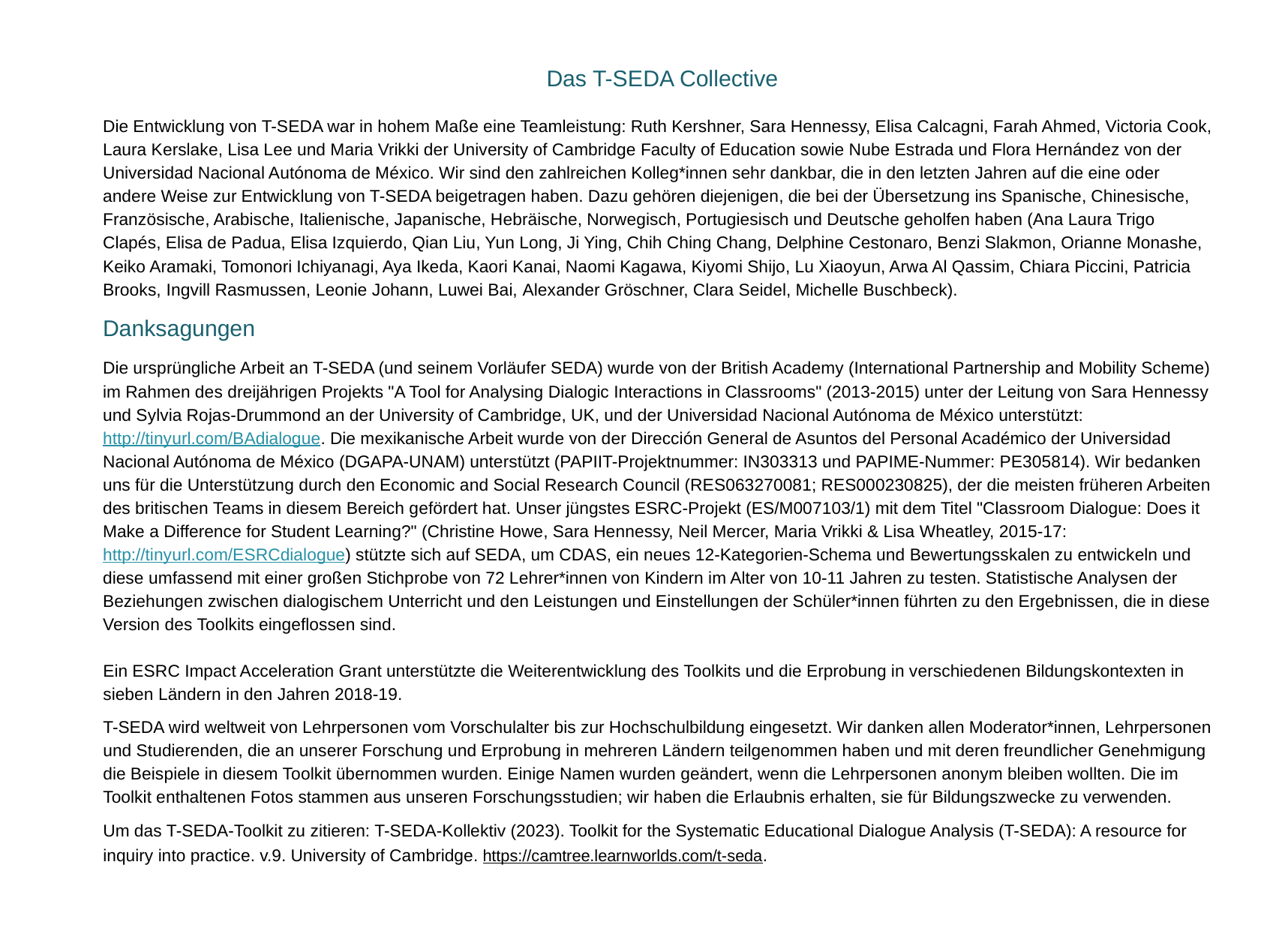

Das T-SEDA Collective

Die Entwicklung von T-SEDA war in hohem Maße eine Teamleistung: Ruth Kershner, Sara Hennessy, Elisa Calcagni, Farah Ahmed, Victoria Cook, Laura Kerslake, Lisa Lee und Maria Vrikki der University of Cambridge Faculty of Education sowie Nube Estrada und Flora Hernández von der Universidad Nacional Autónoma de México. Wir sind den zahlreichen Kolleg*innen sehr dankbar, die in den letzten Jahren auf die eine oder andere Weise zur Entwicklung von T-SEDA beigetragen haben. Dazu gehören diejenigen, die bei der Übersetzung ins Spanische, Chinesische, Französische, Arabische, Italienische, Japanische, Hebräische, Norwegisch, Portugiesisch und Deutsche geholfen haben (Ana Laura Trigo Clapés, Elisa de Padua, Elisa Izquierdo, Qian Liu, Yun Long, Ji Ying, Chih Ching Chang, Delphine Cestonaro, Benzi Slakmon, Orianne Monashe, Keiko Aramaki, Tomonori Ichiyanagi, Aya Ikeda, Kaori Kanai, Naomi Kagawa, Kiyomi Shijo, Lu Xiaoyun, Arwa Al Qassim, Chiara Piccini, Patricia Brooks, Ingvill Rasmussen, Leonie Johann, Luwei Bai, Alexander Gröschner, Clara Seidel, Michelle Buschbeck).
Danksagungen

Die ursprüngliche Arbeit an T-SEDA (und seinem Vorläufer SEDA) wurde von der British Academy (International Partnership and Mobility Scheme) im Rahmen des dreijährigen Projekts "A Tool for Analysing Dialogic Interactions in Classrooms" (2013-2015) unter der Leitung von Sara Hennessy und Sylvia Rojas-Drummond an der University of Cambridge, UK, und der Universidad Nacional Autónoma de México unterstützt: http://tinyurl.com/BAdialogue. Die mexikanische Arbeit wurde von der Dirección General de Asuntos del Personal Académico der Universidad Nacional Autónoma de México (DGAPA-UNAM) unterstützt (PAPIIT-Projektnummer: IN303313 und PAPIME-Nummer: PE305814). Wir bedanken uns für die Unterstützung durch den Economic and Social Research Council (RES063270081; RES000230825), der die meisten früheren Arbeiten des britischen Teams in diesem Bereich gefördert hat. Unser jüngstes ESRC-Projekt (ES/M007103/1) mit dem Titel "Classroom Dialogue: Does it Make a Difference for Student Learning?" (Christine Howe, Sara Hennessy, Neil Mercer, Maria Vrikki & Lisa Wheatley, 2015-17: http://tinyurl.com/ESRCdialogue) stützte sich auf SEDA, um CDAS, ein neues 12-Kategorien-Schema und Bewertungsskalen zu entwickeln und diese umfassend mit einer großen Stichprobe von 72 Lehrer*innen von Kindern im Alter von 10-11 Jahren zu testen. Statistische Analysen der Beziehungen zwischen dialogischem Unterricht und den Leistungen und Einstellungen der Schüler*innen führten zu den Ergebnissen, die in diese Version des Toolkits eingeflossen sind.

Ein ESRC Impact Acceleration Grant unterstützte die Weiterentwicklung des Toolkits und die Erprobung in verschiedenen Bildungskontexten in sieben Ländern in den Jahren 2018-19.
T-SEDA wird weltweit von Lehrpersonen vom Vorschulalter bis zur Hochschulbildung eingesetzt. Wir danken allen Moderator*innen, Lehrpersonen und Studierenden, die an unserer Forschung und Erprobung in mehreren Ländern teilgenommen haben und mit deren freundlicher Genehmigung die Beispiele in diesem Toolkit übernommen wurden. Einige Namen wurden geändert, wenn die Lehrpersonen anonym bleiben wollten. Die im Toolkit enthaltenen Fotos stammen aus unseren Forschungsstudien; wir haben die Erlaubnis erhalten, sie für Bildungszwecke zu verwenden.
Um das T-SEDA-Toolkit zu zitieren: T-SEDA-Kollektiv (2023). Toolkit for the Systematic Educational Dialogue Analysis (T-SEDA): A resource for inquiry into practice. v.9. University of Cambridge. https://camtree.learnworlds.com/t-seda.